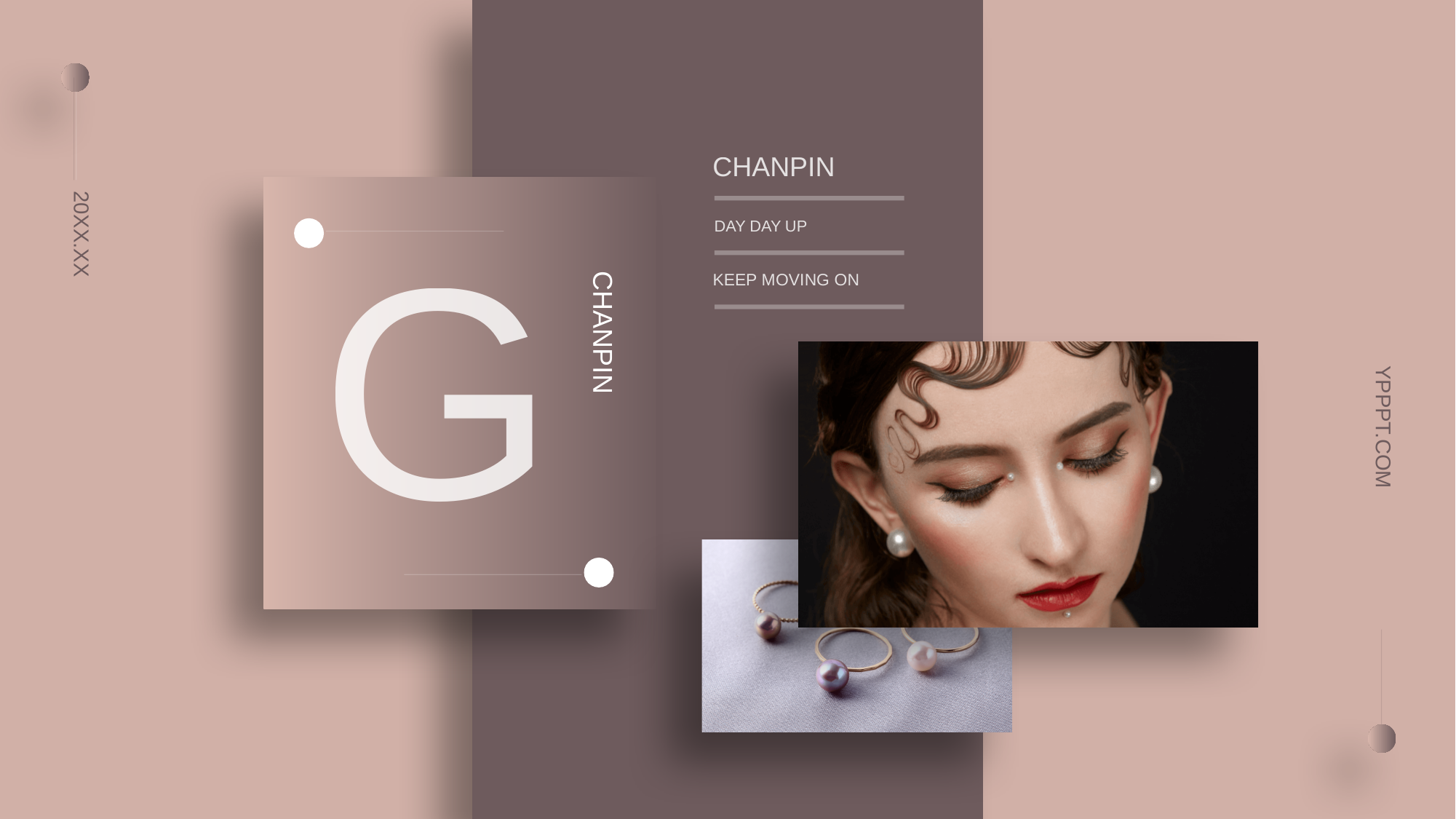

CHANPIN

20XX.XX
G
DAY DAY UP
CHANPIN
KEEP MOVING ON

YPPPT.COM